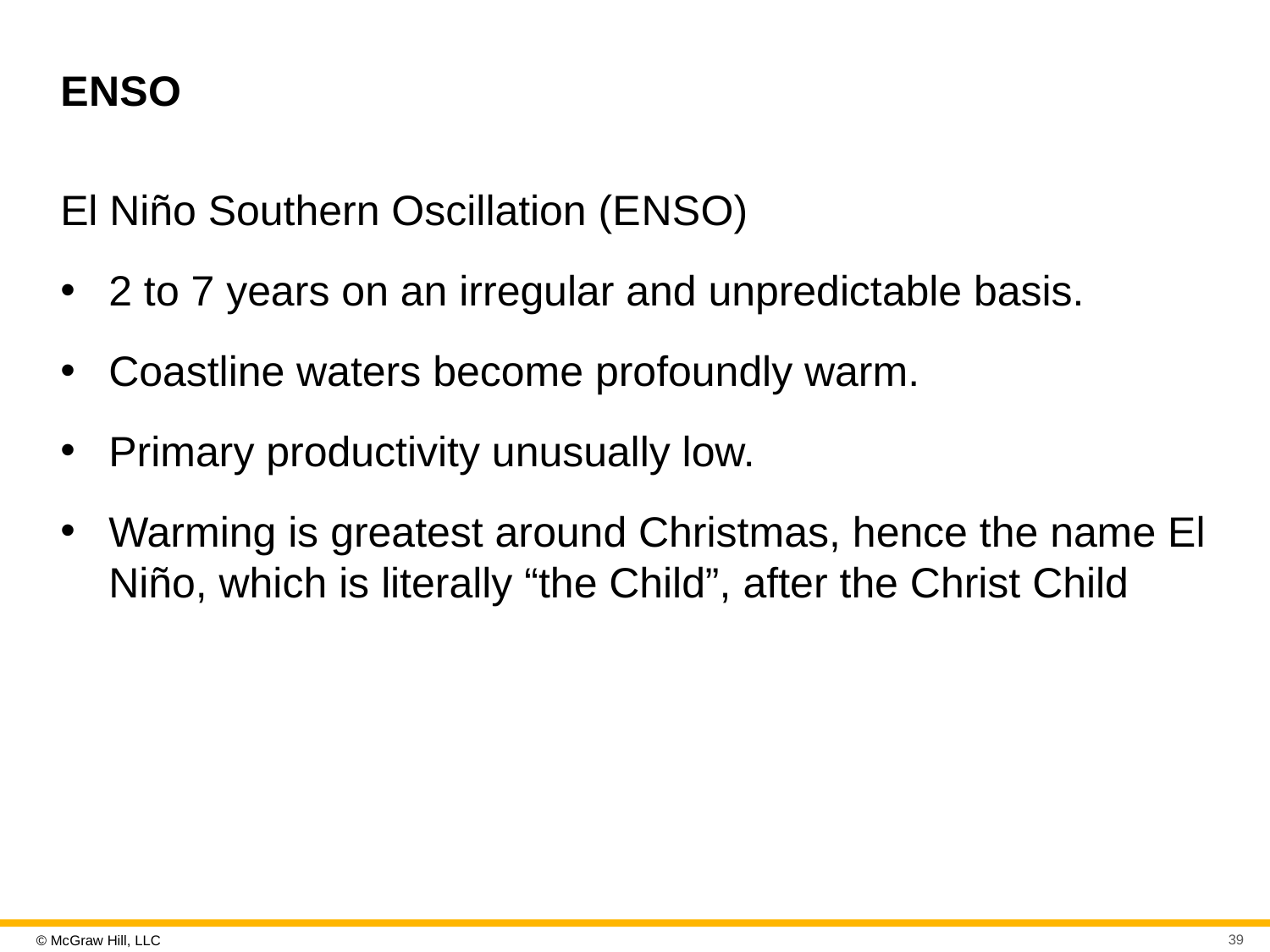

# E N S O
El Niño Southern Oscillation (E N S O)
2 to 7 years on an irregular and unpredictable basis.
Coastline waters become profoundly warm.
Primary productivity unusually low.
Warming is greatest around Christmas, hence the name El Niño, which is literally “the Child”, after the Christ Child
39